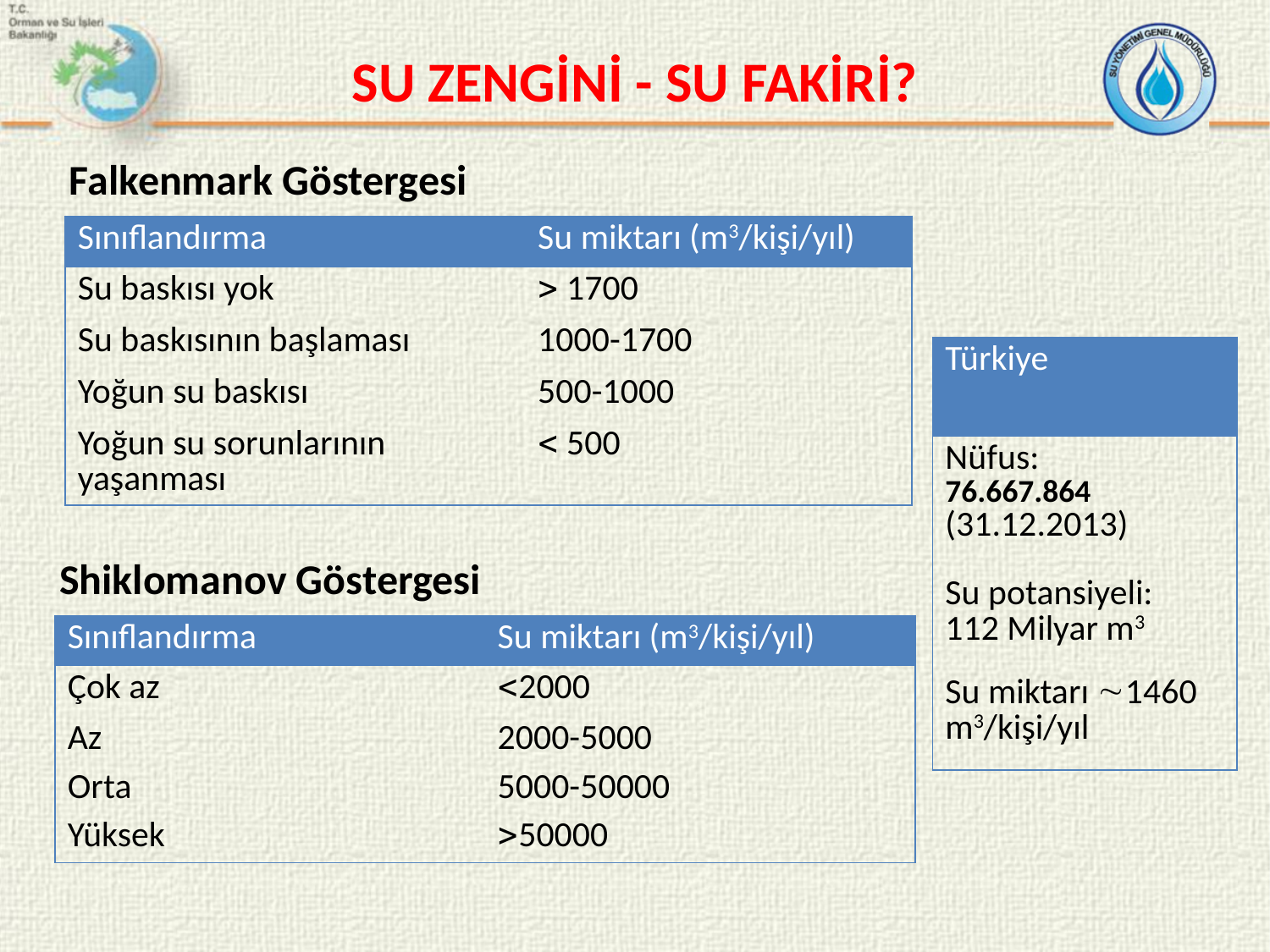

# SU ZENGİNİ - SU FAKİRİ?
Falkenmark Göstergesi
| Sınıflandırma | Su miktarı (m3/kişi/yıl) |
| --- | --- |
| Su baskısı yok | > 1700 |
| Su baskısının başlaması | 1000-1700 |
| Yoğun su baskısı | 500-1000 |
| Yoğun su sorunlarının yaşanması | < 500 |
| Türkiye |
| --- |
| Nüfus: 76.667.864 (31.12.2013) |
| Su potansiyeli: 112 Milyar m3 |
| Su miktarı ∼1460 m3/kişi/yıl |
Shiklomanov Göstergesi
| Sınıflandırma | Su miktarı (m3/kişi/yıl) |
| --- | --- |
| Çok az | 2000 |
| Az | 2000-5000 |
| Orta | 5000-50000 |
| Yüksek | 50000 |